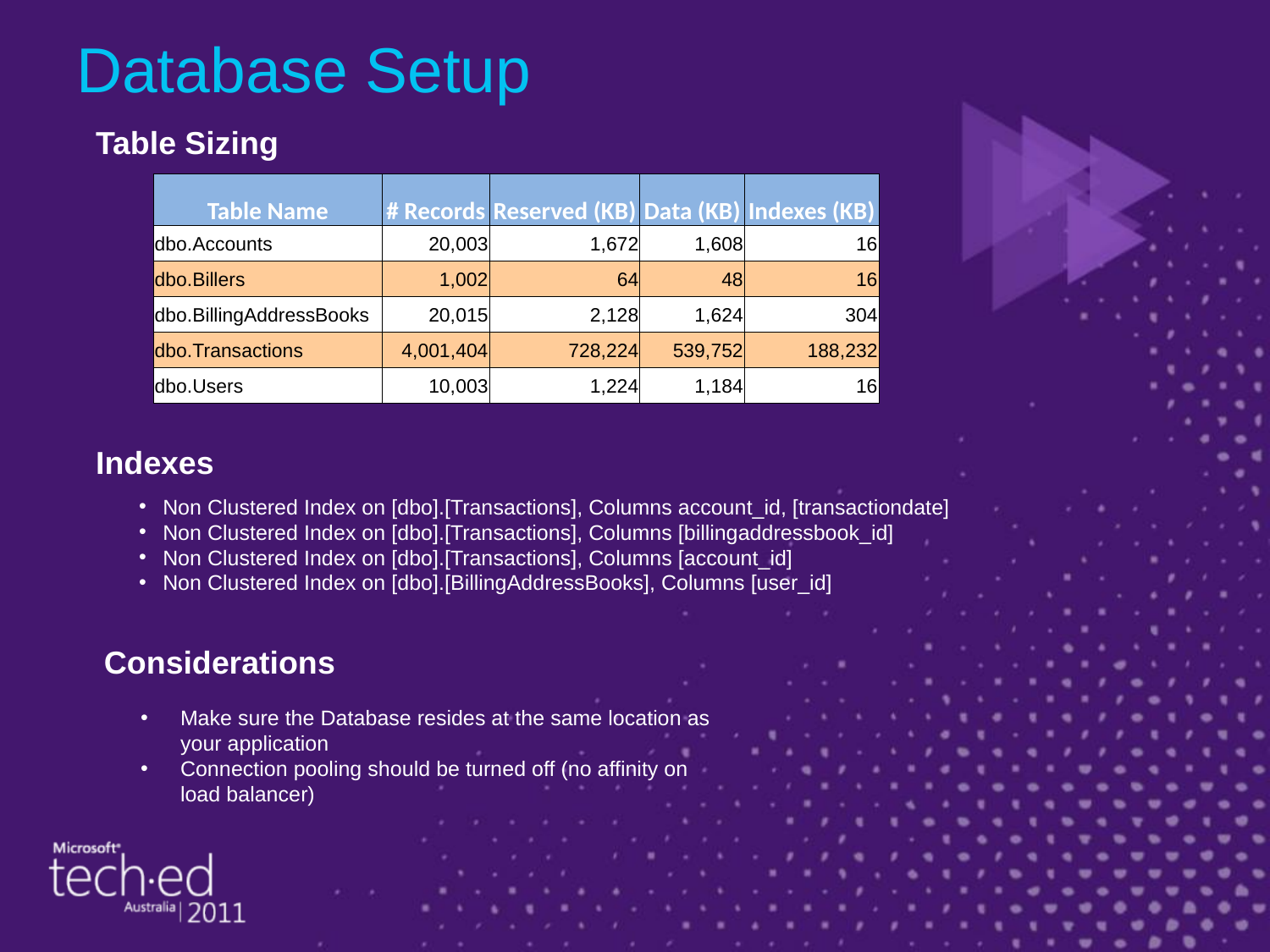

# Database Setup
Table Sizing
| Table Name | # Records | Reserved (KB) | Data (KB) | Indexes (KB) |
| --- | --- | --- | --- | --- |
| dbo.Accounts | 20,003 | 1,672 | 1,608 | 16 |
| dbo.Billers | 1,002 | 64 | 48 | 16 |
| dbo.BillingAddressBooks | 20,015 | 2,128 | 1,624 | 304 |
| dbo.Transactions | 4,001,404 | 728,224 | 539,752 | 188,232 |
| dbo.Users | 10,003 | 1,224 | 1,184 | 16 |
Indexes
Non Clustered Index on [dbo].[Transactions], Columns account_id, [transactiondate]
Non Clustered Index on [dbo].[Transactions], Columns [billingaddressbook_id]
Non Clustered Index on [dbo].[Transactions], Columns [account_id]
Non Clustered Index on [dbo].[BillingAddressBooks], Columns [user_id]
Considerations
Make sure the Database resides at the same location as your application
Connection pooling should be turned off (no affinity on load balancer)